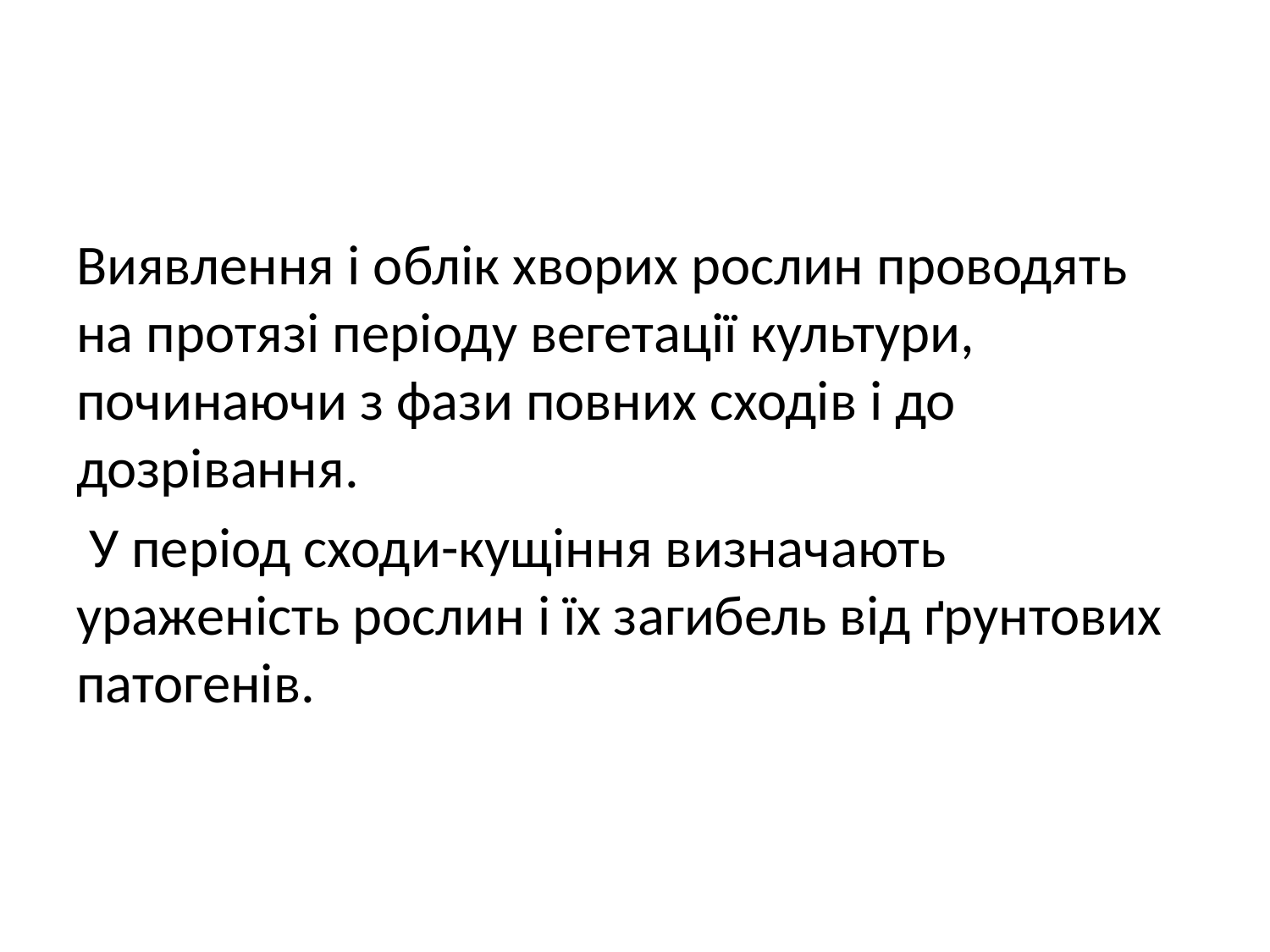

Виявлення і облік хворих рослин проводять  на протязі періоду вегетації культури, починаючи з фази повних сходів і до дозрівання.
 У період сходи-кущіння визначають ураженість рослин і їх загибель від ґрунтових патогенів.